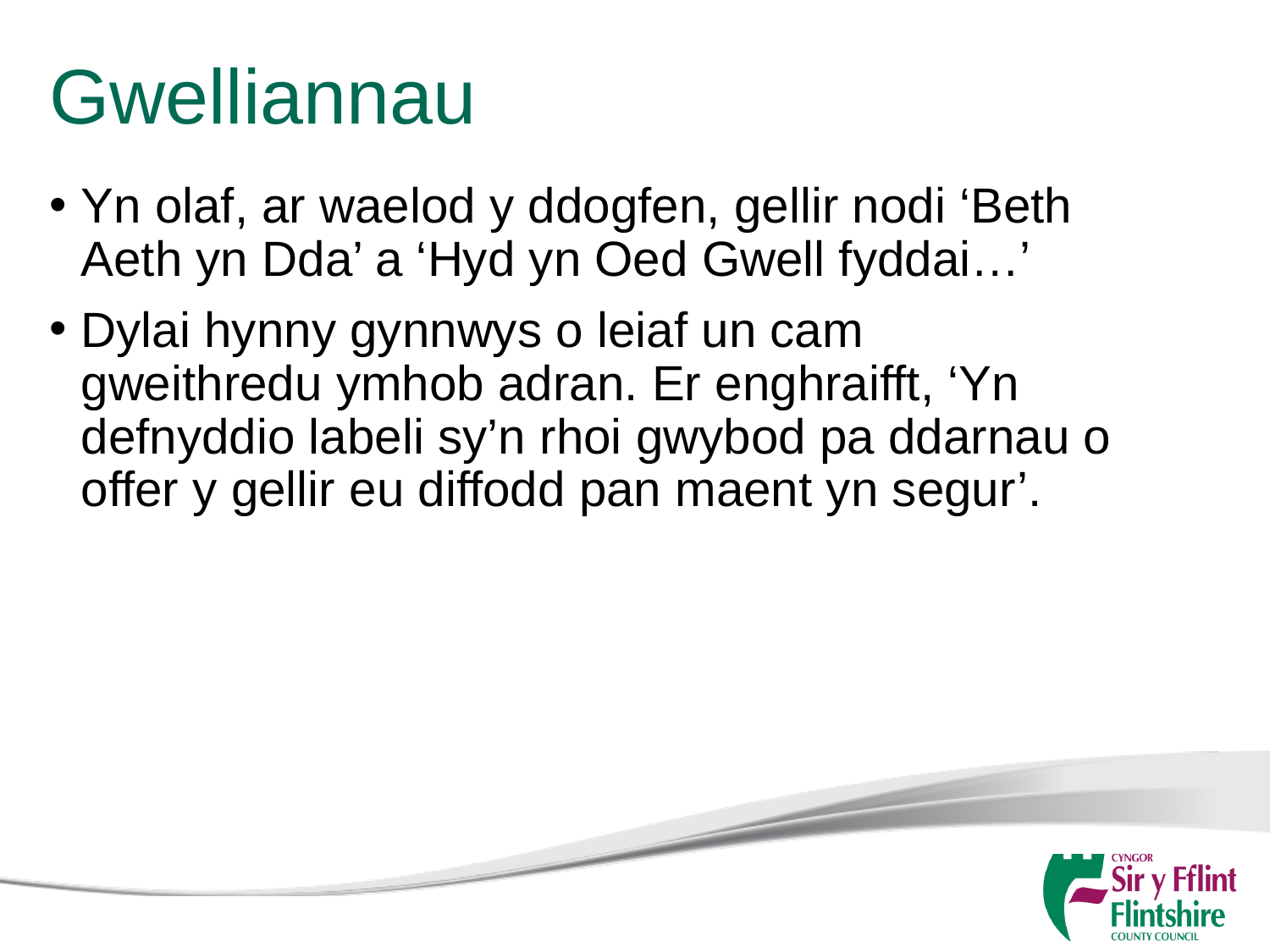

# Gwelliannau
Yn olaf, ar waelod y ddogfen, gellir nodi ‘Beth Aeth yn Dda’ a ‘Hyd yn Oed Gwell fyddai…’
Dylai hynny gynnwys o leiaf un cam gweithredu ymhob adran. Er enghraifft, ‘Yn defnyddio labeli sy’n rhoi gwybod pa ddarnau o offer y gellir eu diffodd pan maent yn segur’.